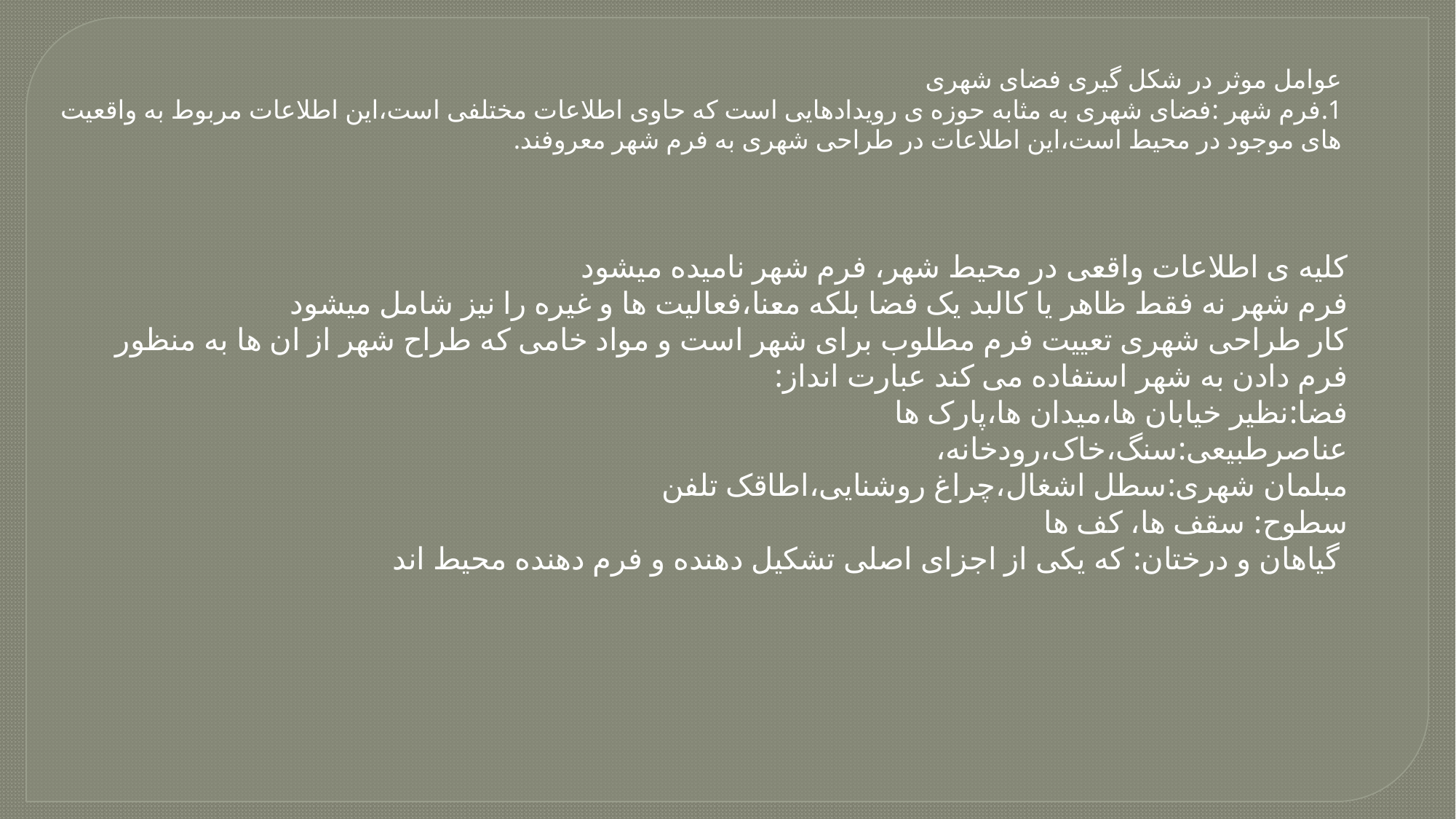

عوامل موثر در شکل گیری فضای شهری
1.فرم شهر :فضای شهری به مثابه حوزه ی رویدادهایی است که حاوی اطلاعات مختلفی است،این اطلاعات مربوط به واقعیت های موجود در محیط است،این اطلاعات در طراحی شهری به فرم شهر معروفند.
کلیه ی اطلاعات واقعی در محیط شهر، فرم شهر نامیده میشود
فرم شهر نه فقط ظاهر یا کالبد یک فضا بلکه معنا،فعالیت ها و غیره را نیز شامل میشود
کار طراحی شهری تعییت فرم مطلوب برای شهر است و مواد خامی که طراح شهر از ان ها به منظور فرم دادن به شهر استفاده می کند عبارت انداز:
فضا:نظیر خیابان ها،میدان ها،پارک ها
عناصرطبیعی:سنگ،خاک،رودخانه،
مبلمان شهری:سطل اشغال،چراغ روشنایی،اطاقک تلفن
سطوح: سقف ها، کف ها
 گیاهان و درختان: که یکی از اجزای اصلی تشکیل دهنده و فرم دهنده محیط اند